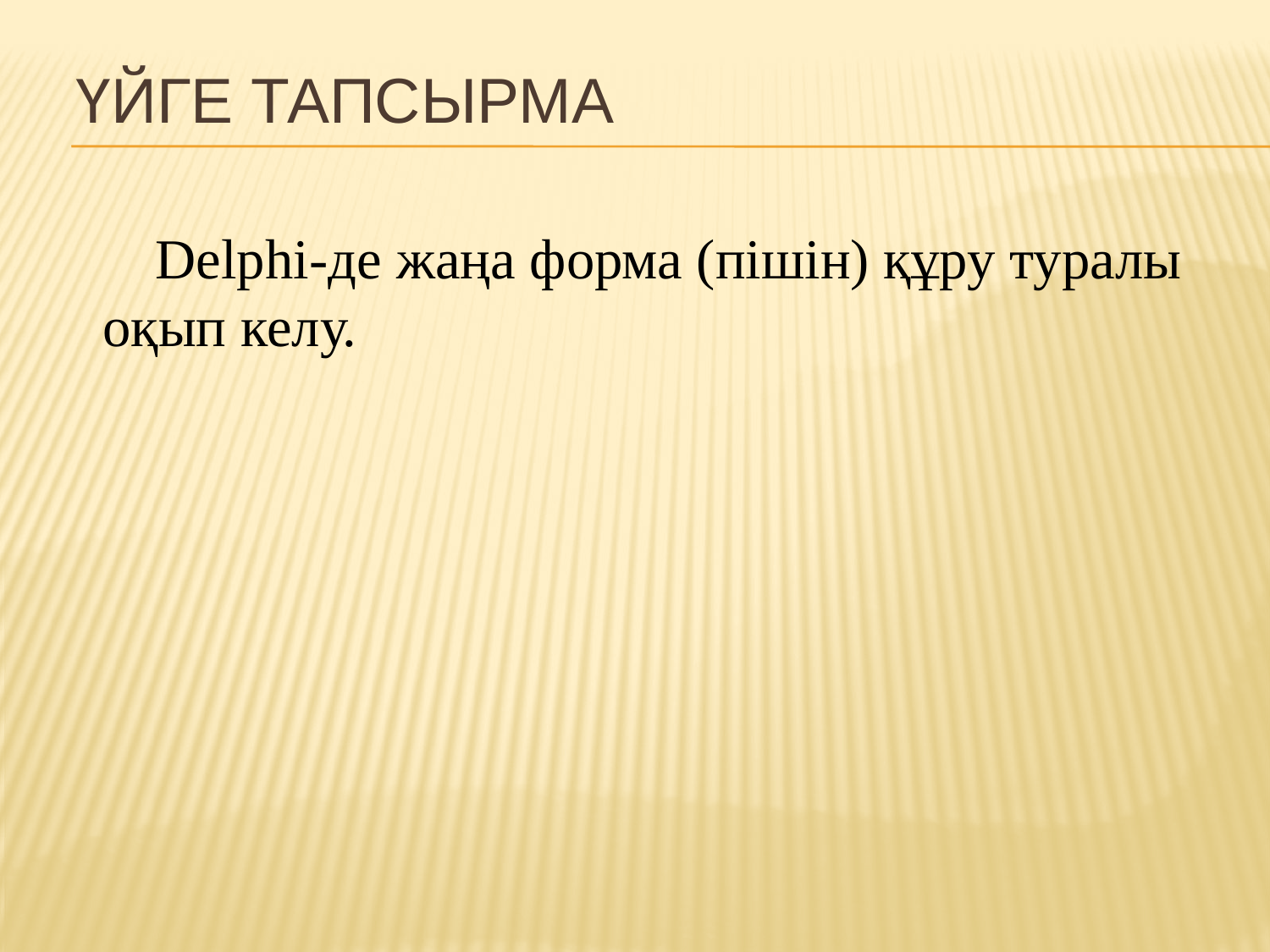

# Үйге тапсырма
Delphi-де жаңа форма (пішін) құру туралы оқып келу.